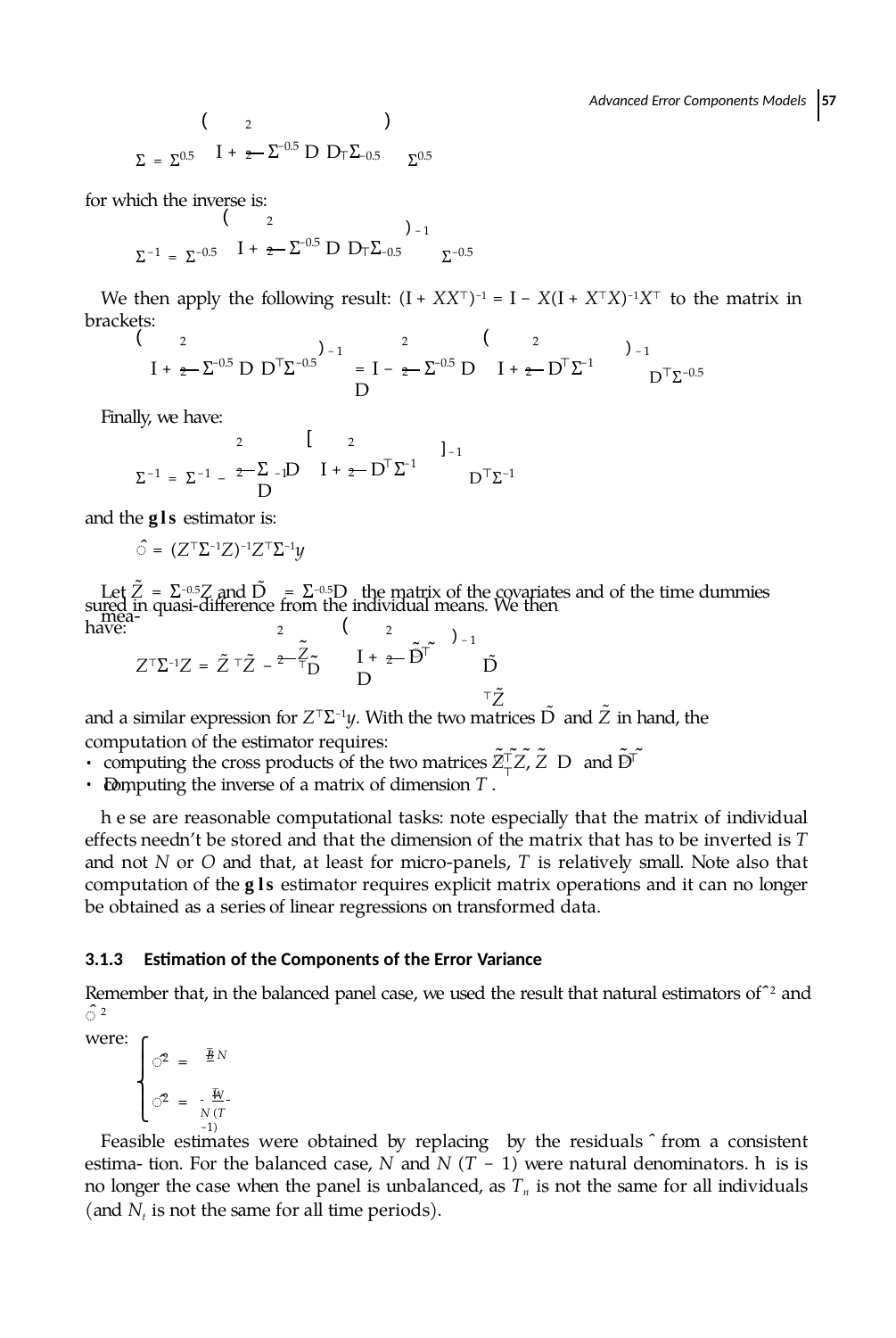

Advanced Error Components Models  57

)
(
2
⊤ −0.5	Σ0.5
Σ = Σ0.5

−0.5
I +	Σ	D D Σ
2

for which the inverse is:
(
)−1
2
Σ−1 = Σ−0.5
⊤ −0.5	Σ−0.5

−0.5
I +	Σ	D D Σ
2

We then apply the following result: (I + XX⊤)−1 = I − X(I + X⊤X)−1X⊤ to the matrix in brackets:
(	(
)−1	)−1
2	2
2
D⊤Σ−0.5

−0.5	⊤ −0.5
−0.5
⊤ −1
= I −	Σ	D	I +	D Σ  D
I +	Σ	D D Σ
2
2
2

Finally, we have:
[
]−1
2
2
D⊤Σ−1
Σ−1 = Σ−1 −	−1

⊤ −1
Σ  D	I +	D Σ  D
2
2

and the gls estimator is:
̂ = (Z⊤Σ−1Z)−1Z⊤Σ−1y
Let Z̃ = Σ−0.5Z and D̃  = Σ−0.5D the matrix of the covariates and of the time dummies mea-

sured in quasi-difference from the individual means. We then have:
(
)−1
2
2

Z̃ ⊤D̃

̃ ̃
⊤
I +	D D
D̃ ⊤Z̃
Z⊤Σ−1Z = Z̃ ⊤Z̃ −
2
2

and a similar expression for Z⊤Σ−1y. With the two matrices D̃  and Z̃ in hand, the computation of the estimator requires:
̃ ̃ ̃ ̃
̃ ̃
⊤	⊤
⊤
computing the cross products of the two matrices Z Z, Z D and D D ,

computing the inverse of a matrix of dimension T .
hese are reasonable computational tasks: note especially that the matrix of individual effects needn’t be stored and that the dimension of the matrix that has to be inverted is T and not N or O and that, at least for micro-panels, T is relatively small. Note also that computation of the gls estimator requires explicit matrix operations and it can no longer be obtained as a series of linear regressions on transformed data.
3.1.3  Estimation of the Components of the Error Variance
Remember that, in the balanced panel case, we used the result that natural estimators of ̂ 2 and

̂ 2 were:

⎧
 B N
⊤
2
̂  =
⎪

⎨
⊤
  W
⎪
2
̂  =
⎩

N (T −1)
Feasible estimates were obtained by replacing  by the residuals ̂ from a consistent estima- tion. For the balanced case, N and N (T − 1) were natural denominators. his is no longer the case when the panel is unbalanced, as Tn  is not the same for all individuals (and Nt  is not the same for all time periods).